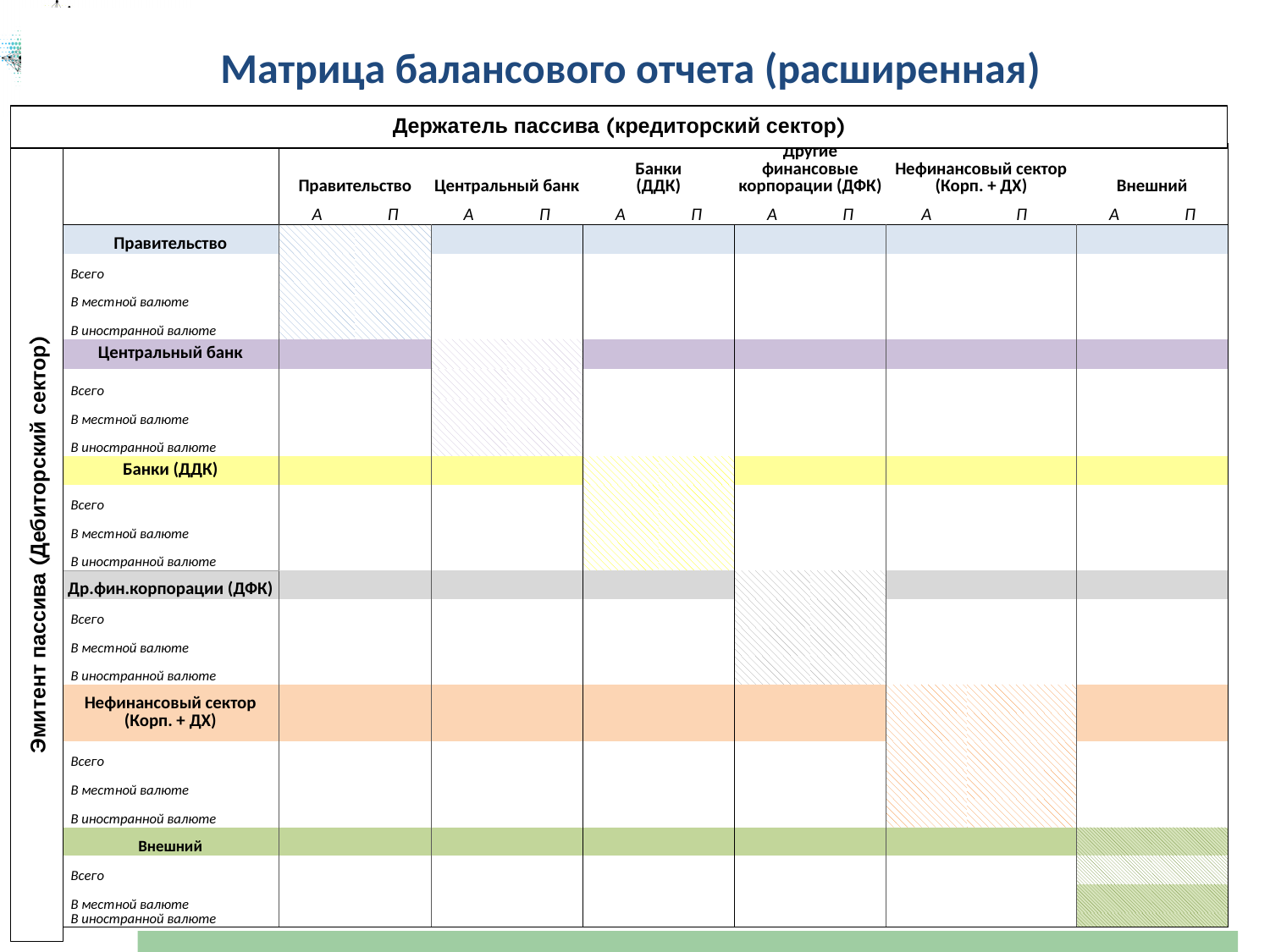

| Матрица балансового отчета (расширенная) d |  |  |  |  |  |  |  |  |  |  |  |  |  |  |  |  |  |
| --- | --- | --- | --- | --- | --- | --- | --- | --- | --- | --- | --- | --- | --- | --- | --- | --- | --- |
|  |  |  |  |  |  |  |  |  |  |  |  |  |  |  |  |  |  |
|  |  |  |  |  |  |  |  |  |  |  |  |  |  |  |  |  |  |
|  |  |  |  |  |  |  |  |  |  |  |  |  |  |  |  |  |  |
|  |  |  |  |  | Правительство |  | Центральный банк |  | Банки (ДДК) |  | Другие финансовые корпорации (ДФК) |  | Нефинансовый сектор (Корп. + ДХ) |  | Внешний |  |  |
|  |  |  |  |  | A | П | A | П | A | П | A | П | A | П | A | П |  |
|  | Правительство |  |  |  |  |  |  |  |  |  |  |  |  |  |  |  |  |
|  |  |  | Всего |  |  |  |  |  |  |  |  |  |  |  |  |  |  |
|  |  |  | В местной валюте |  |  |  |  |  |  |  |  |  |  |  |  |  |  |
|  |  |  | В иностранной валюте |  |  |  |  |  |  |  |  |  |  |  |  |  |  |
|  | Центральный банк |  |  |  |  |  |  |  |  |  |  |  |  |  |  |  |  |
|  |  |  | Всего |  |  |  |  |  |  |  |  |  |  |  |  |  |  |
|  |  |  | В местной валюте |  |  |  |  |  |  |  |  |  |  |  |  |  |  |
|  |  |  | В иностранной валюте |  |  |  |  |  |  |  |  |  |  |  |  |  |  |
|  | Банки (ДДК) |  |  |  |  |  |  |  |  |  |  |  |  |  |  |  |  |
|  |  |  | Всего |  |  |  |  |  |  |  |  |  |  |  |  |  |  |
|  |  |  | В местной валюте |  |  |  |  |  |  |  |  |  |  |  |  |  |  |
|  |  |  | В иностранной валюте |  |  |  |  |  |  |  |  |  |  |  |  |  |  |
|  | Др.фин.корпорации (ДФК) |  |  |  |  |  |  |  |  |  |  |  |  |  |  |  |  |
|  |  |  | Всего |  |  |  |  |  |  |  |  |  |  |  |  |  |  |
|  |  |  | В местной валюте |  |  |  |  |  |  |  |  |  |  |  |  |  |  |
|  |  |  | В иностранной валюте |  |  |  |  |  |  |  |  |  |  |  |  |  |  |
|  | Нефинансовый сектор |  |  |  |  |  |  |  |  |  |  |  |  |  |  |  |  |
|  | (Корп. + ДХ) |  |  |  |  |  |  |  |  |  |  |  |  |  |  |  |  |
|  |  |  | Всего |  |  |  |  |  |  |  |  |  |  |  |  |  |  |
|  |  |  | В местной валюте |  |  |  |  |  |  |  |  |  |  |  |  |  |  |
|  |  |  | В иностранной валюте |  |  |  |  |  |  |  |  |  |  |  |  |  |  |
|  | Внешний |  |  |  |  |  |  |  |  |  |  |  |  |  |  |  |  |
|  |  |  | Всего |  |  |  |  |  |  |  |  |  |  |  |  |  |  |
|  |  |  | В местной валюте |  |  |  |  |  |  |  |  |  |  |  |  |  |  |
|  |  |  | В иностранной валюте |  |  |  |  |  |  |  |  |  |  |  |  |  |  |
Держатель пассива (кредиторский сектор)
Эмитент пассива (Дебиторский сектор)